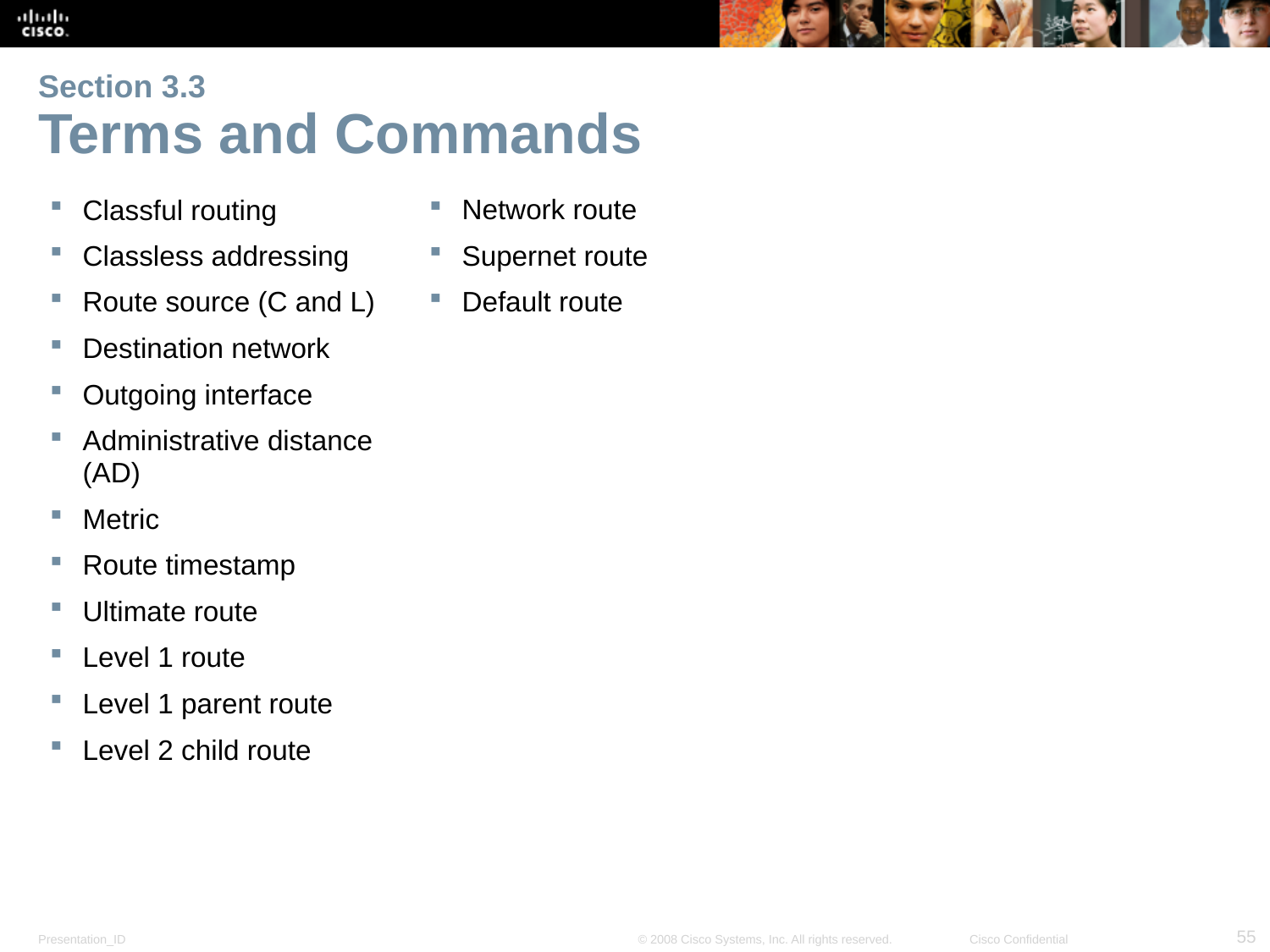

# Section 3.3 Terms and Commands
Classful routing
Classless addressing
Route source (C and L)
Destination network
Outgoing interface
Administrative distance (AD)
Metric
Route timestamp
Ultimate route
Level 1 route
Level 1 parent route
Level 2 child route

Network route
Supernet route
Default route